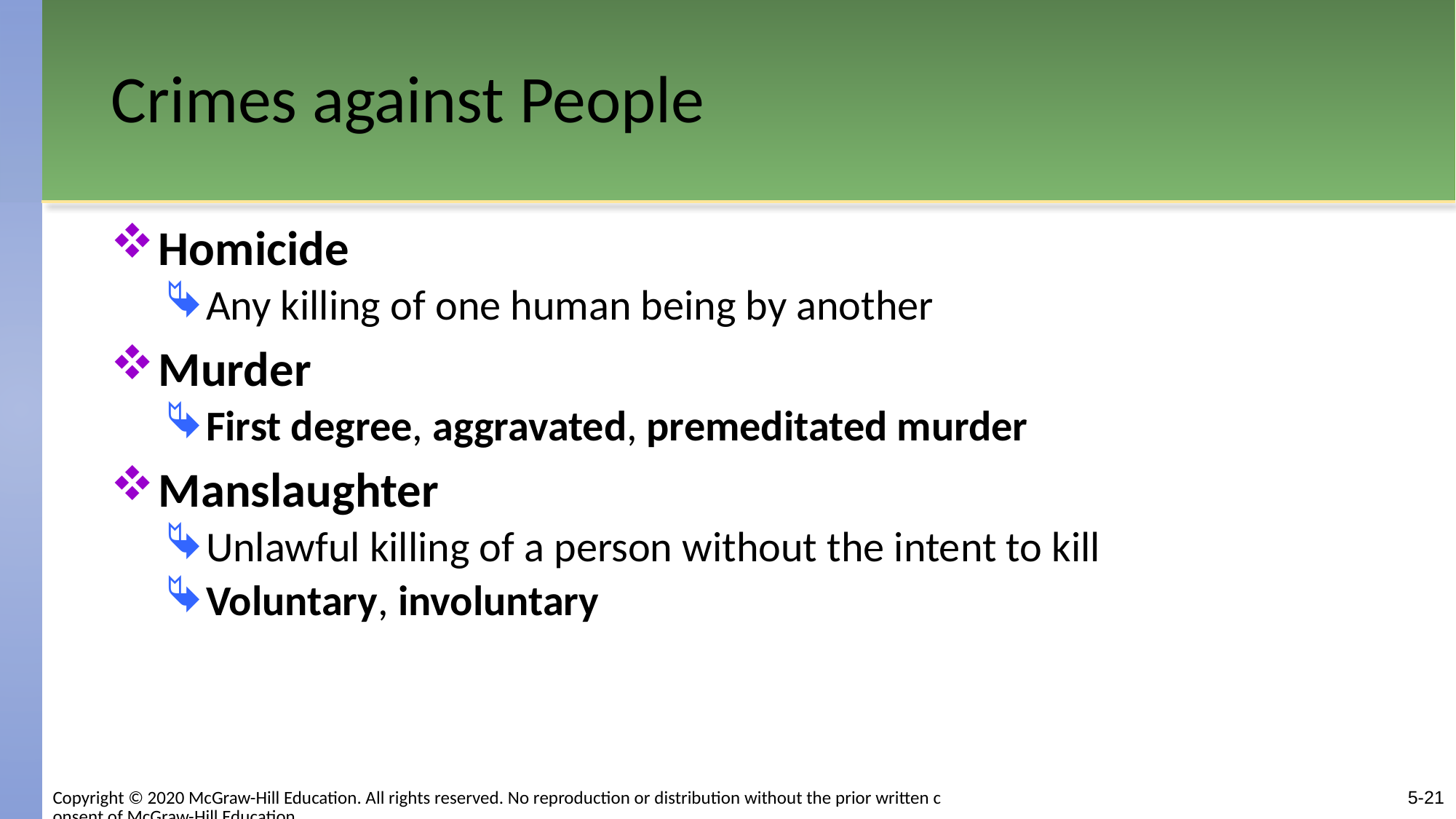

# Crimes against People
Homicide
Any killing of one human being by another
Murder
First degree, aggravated, premeditated murder
Manslaughter
Unlawful killing of a person without the intent to kill
Voluntary, involuntary

Copyright © 2020 McGraw-Hill Education. All rights reserved. No reproduction or distribution without the prior written consent of McGraw-Hill Education.
5-21